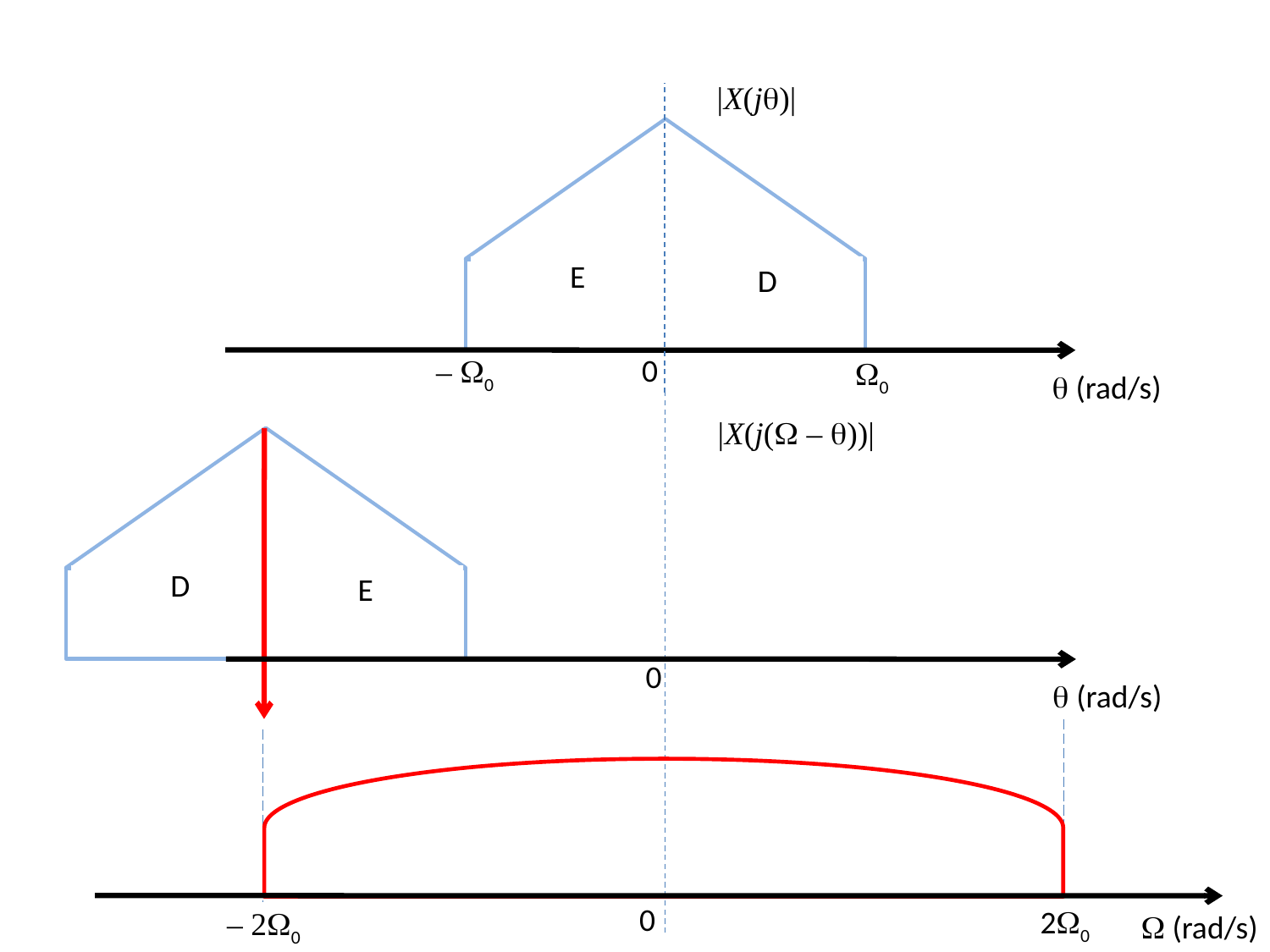

|X(jθ)|

E
D
θ (rad/s)
0
– Ω0
Ω0
|X(j(Ω – θ))|

D
E

0
θ (rad/s)
0
2Ω0
– 2Ω0
Ω (rad/s)